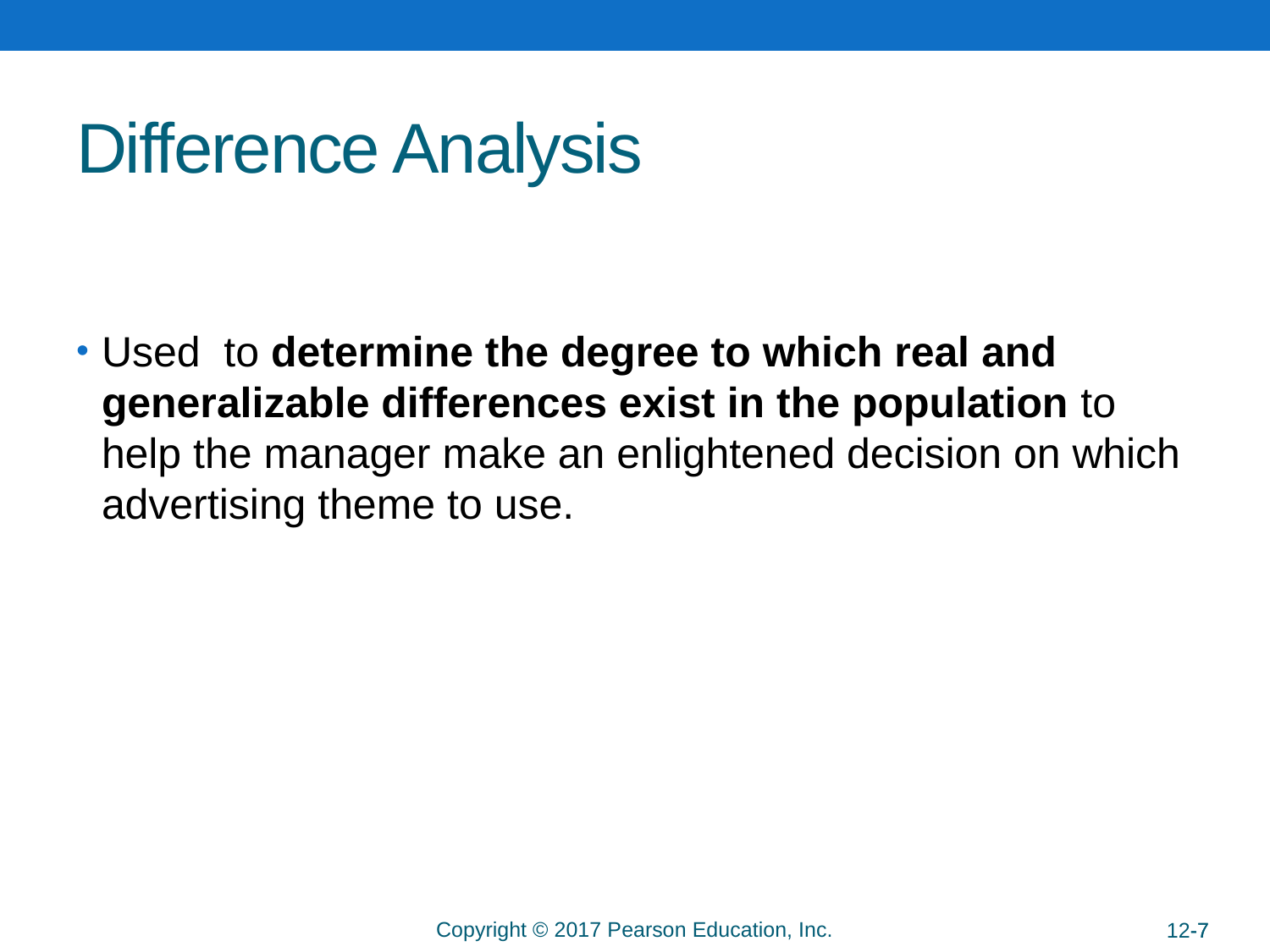

# Difference Analysis
Used  to determine the degree to which real and generalizable differences exist in the population to help the manager make an enlightened decision on which advertising theme to use.